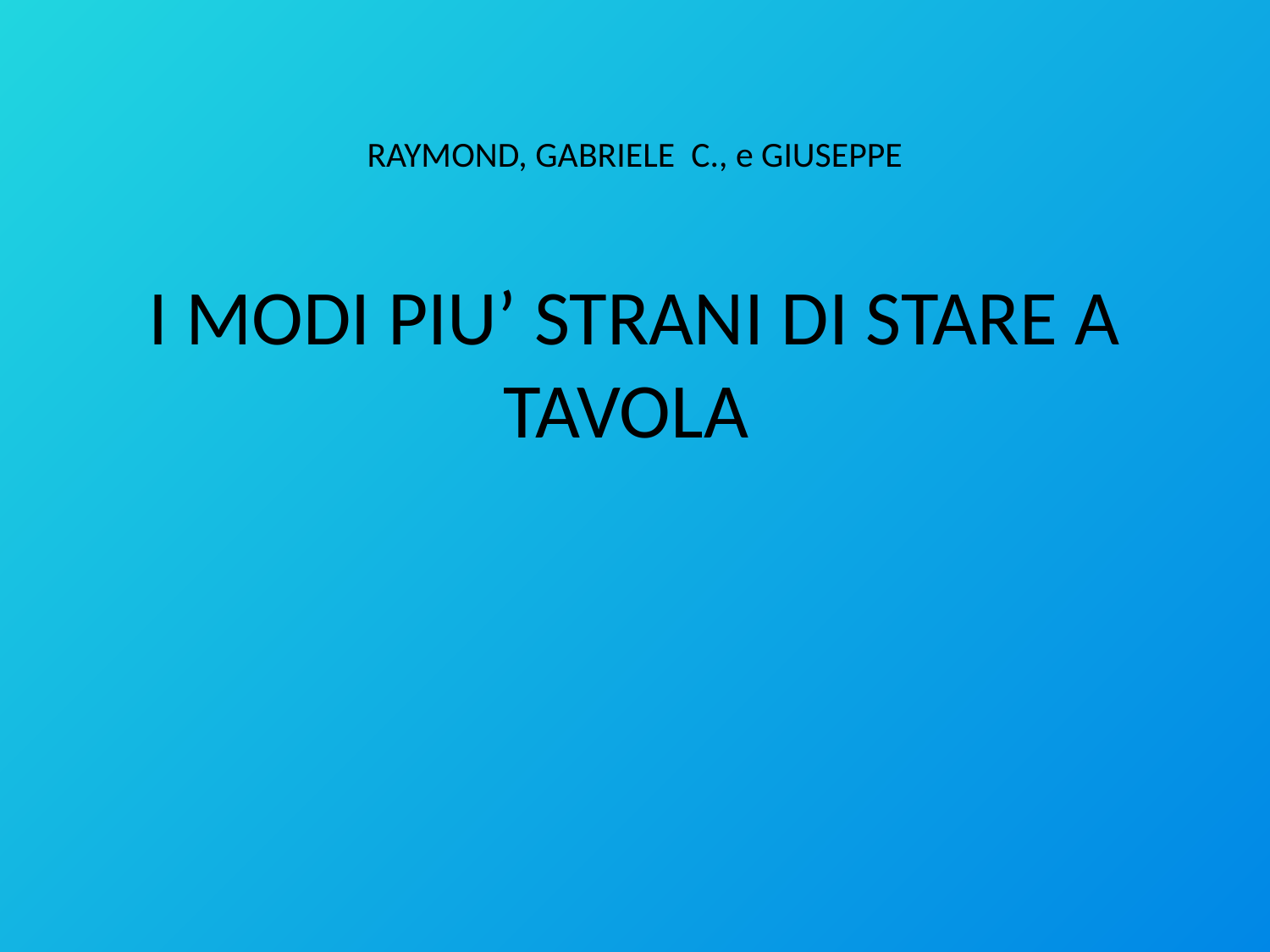

# RAYMOND, GABRIELE  C., e GIUSEPPE I MODI PIU’ STRANI DI STARE A TAVOLA